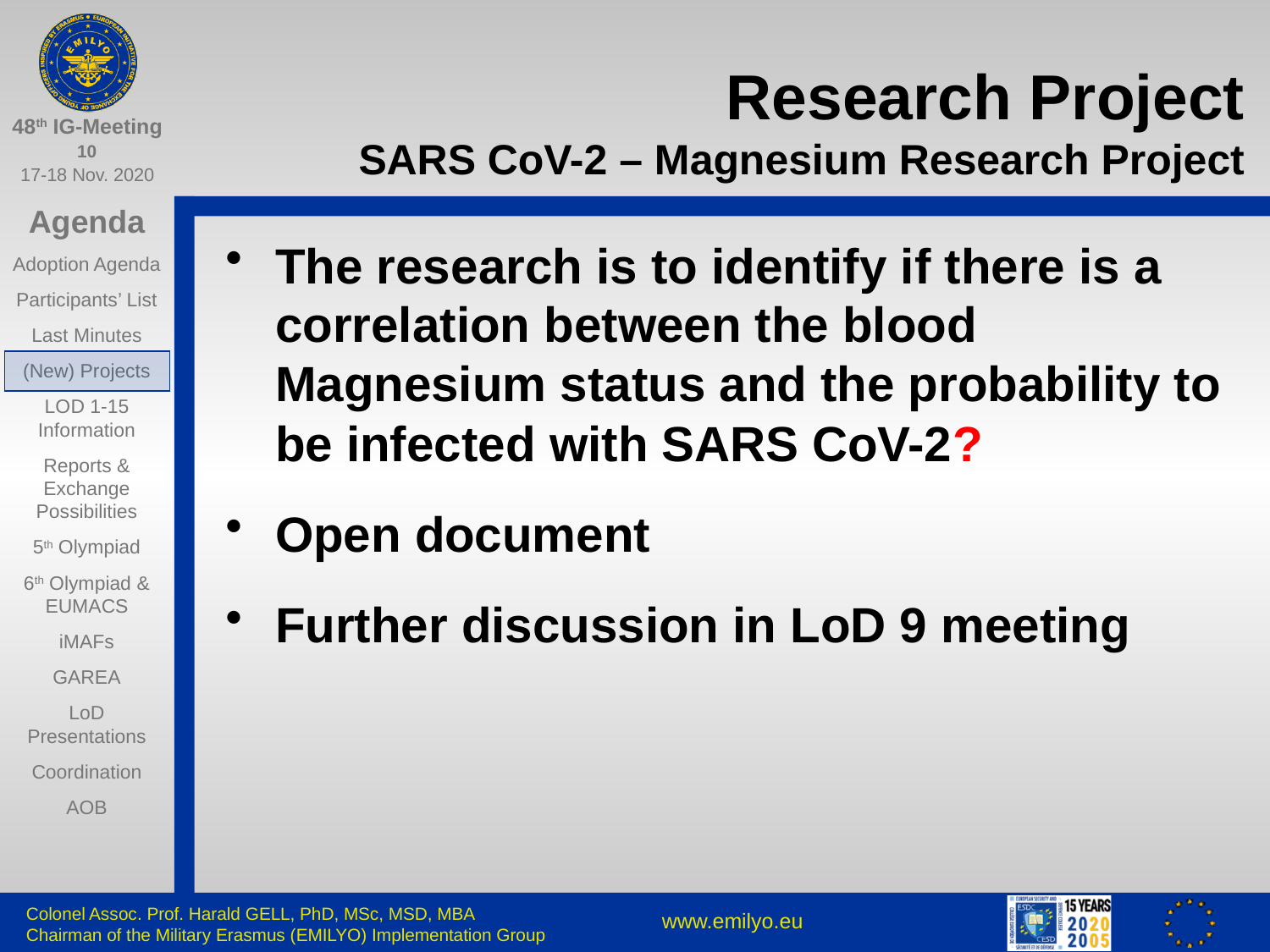

# Research Project SARS CoV-2 – Magnesium Research Project
The research is to identify if there is a correlation between the blood Magnesium status and the probability to be infected with SARS CoV-2?
Open document
Further discussion in LoD 9 meeting